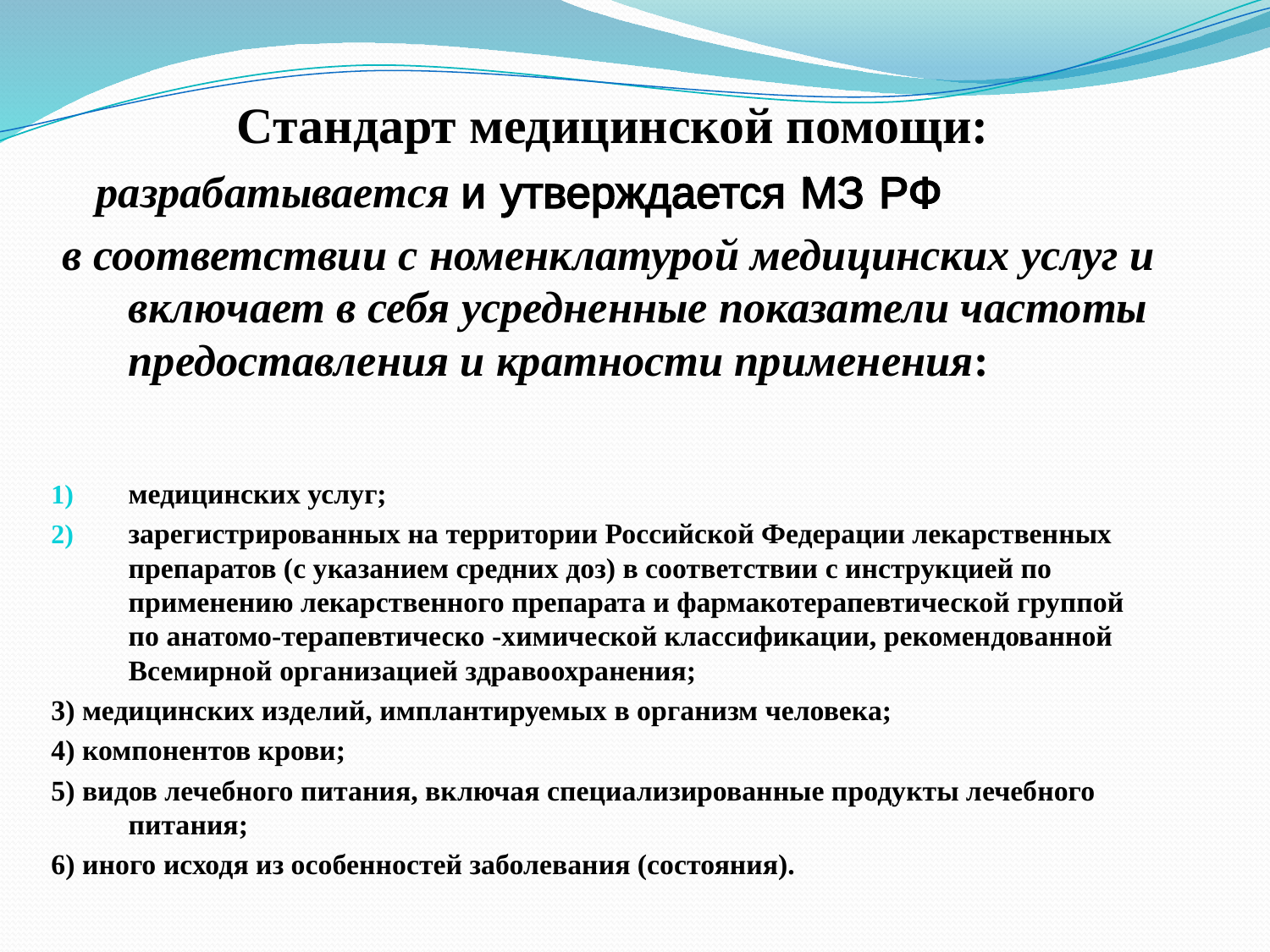

Стандарт медицинской помощи:
    разрабатывается и утверждается МЗ РФ
 в соответствии с номенклатурой медицинских услуг и включает в себя усредненные показатели частоты предоставления и кратности применения:

медицинских услуг;
зарегистрированных на территории Российской Федерации лекарственных препаратов (с указанием средних доз) в соответствии с инструкцией по применению лекарственного препарата и фармакотерапевтической группой по анатомо-терапевтическо -химической классификации, рекомендованной Всемирной организацией здравоохранения;
3) медицинских изделий, имплантируемых в организм человека;
4) компонентов крови;
5) видов лечебного питания, включая специализированные продукты лечебного питания;
6) иного исходя из особенностей заболевания (состояния).
#